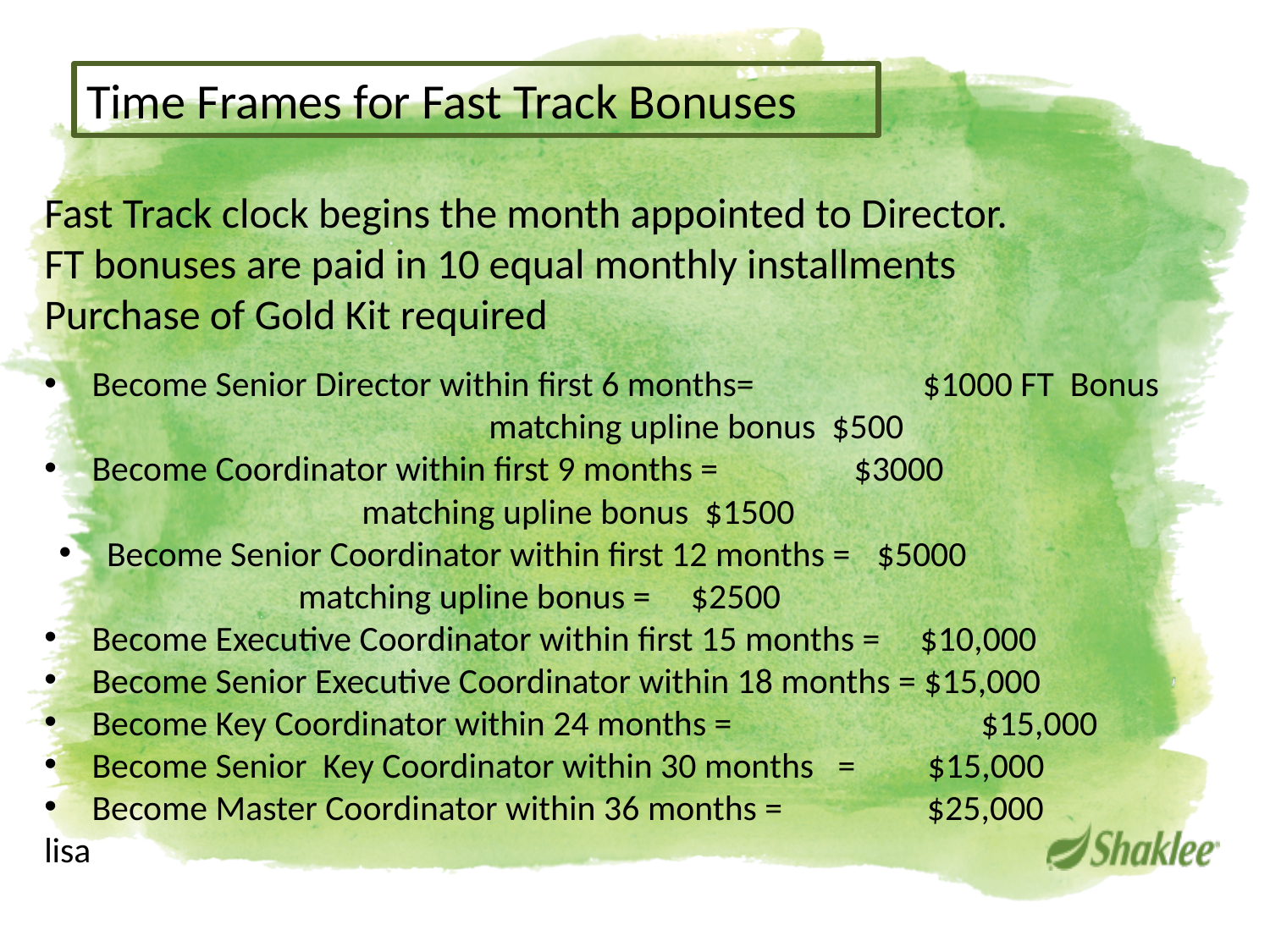

Time Frames for Fast Track Bonuses
Fast Track clock begins the month appointed to Director.
FT bonuses are paid in 10 equal monthly installments
Purchase of Gold Kit required

Become Senior Director within first 6 months=                     $1000 FT  Bonus			  matching upline bonus  $500
Become Coordinator within first 9 months = 		$3000                            		  matching upline bonus  $1500
Become Senior Coordinator within first 12 months =  	 $5000
		matching upline bonus =     $2500
Become Executive Coordinator within first 15 months =     $10,000
Become Senior Executive Coordinator within 18 months = $15,000
Become Key Coordinator within 24 months =  		$15,000
Become Senior  Key Coordinator within 30 months   =         $15,000
Become Master Coordinator within 36 months =                  $25,000
lisa